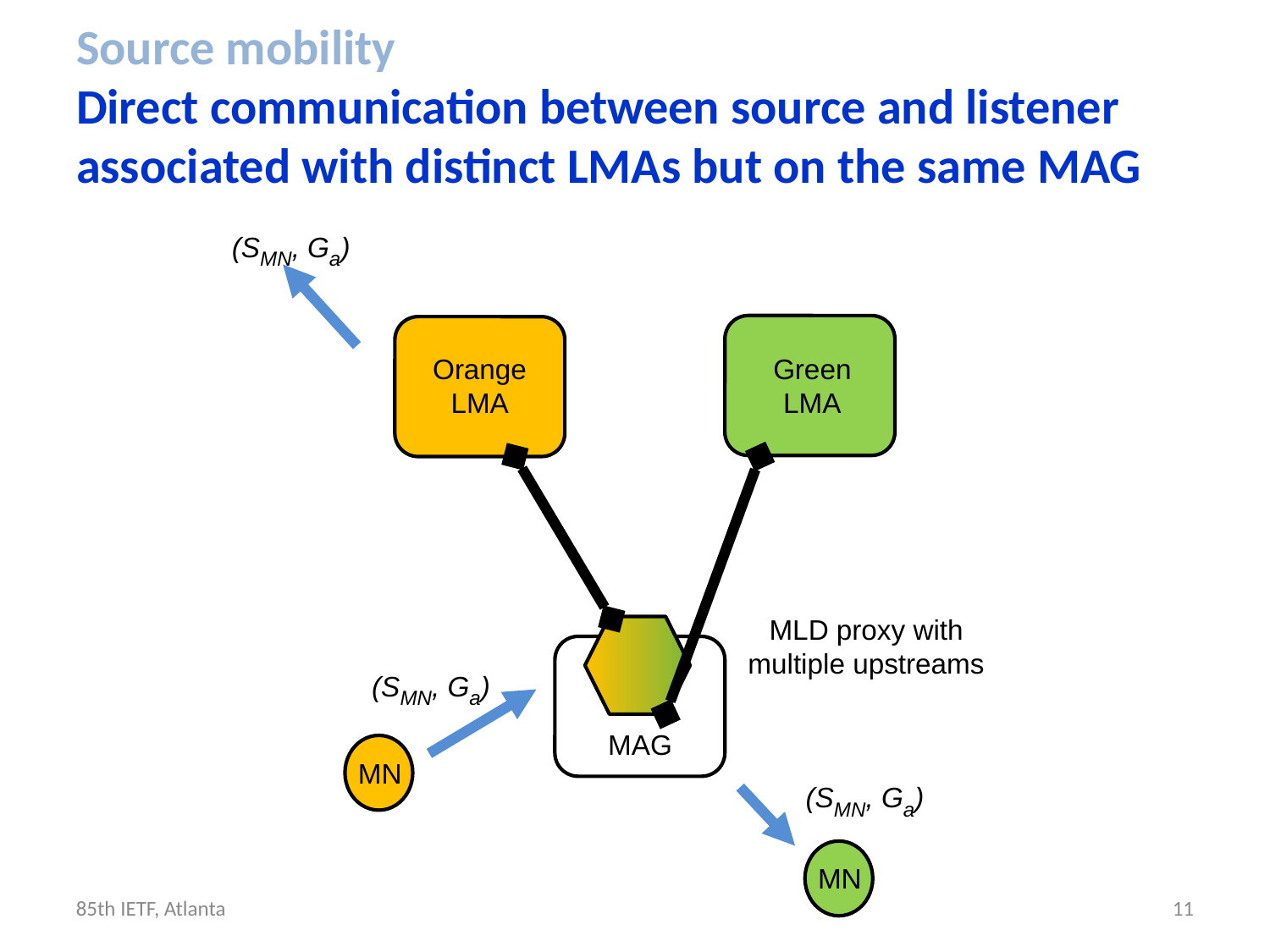

Source mobility
Direct communication between source and listener associated with distinct LMAs but on the same MAG
(SMN, Ga)

Green
LMA
Orange
LMA
MLD proxy with
multiple upstreams

(SMN, Ga)
MAG

MN
(SMN, Ga)

MN
85th IETF, Atlanta
11